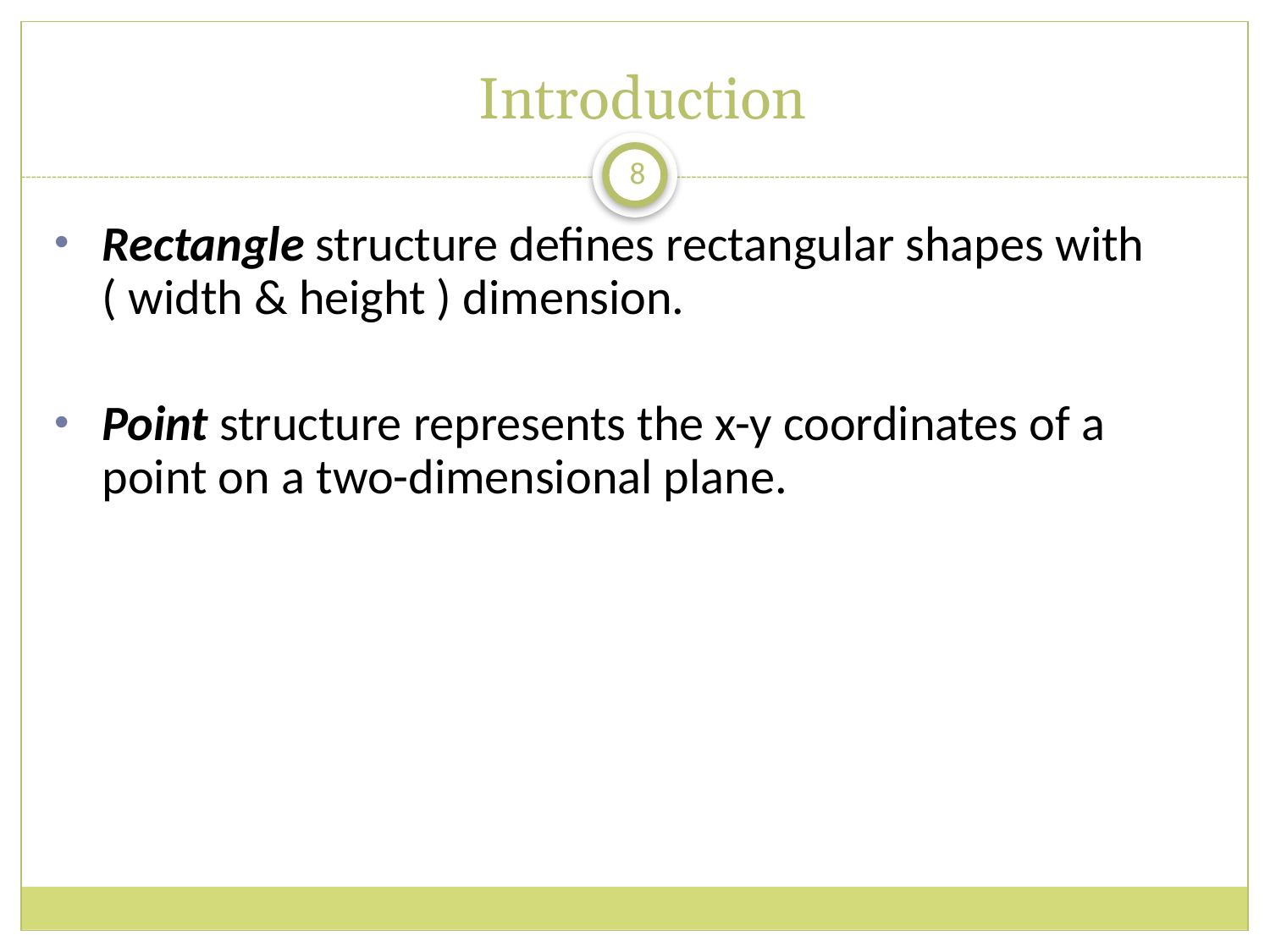

# Introduction
8
Rectangle structure defines rectangular shapes with ( width & height ) dimension.

Point structure represents the x-y coordinates of a point on a two-dimensional plane.